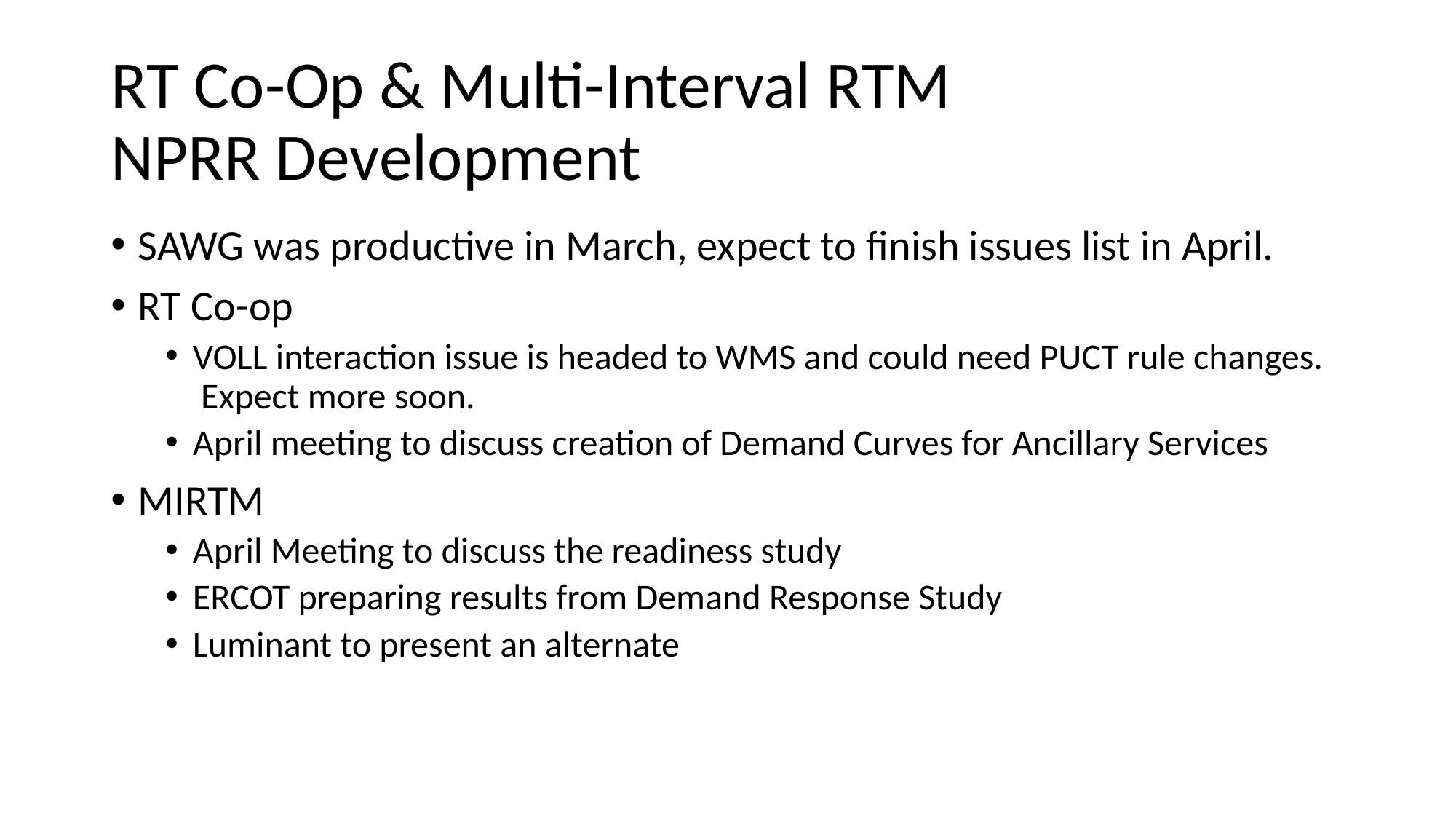

# RT Co-Op & Multi-Interval RTM NPRR Development
SAWG was productive in March, expect to finish issues list in April.
RT Co-op
VOLL interaction issue is headed to WMS and could need PUCT rule changes.    Expect more soon.
April meeting to discuss creation of Demand Curves for Ancillary Services
MIRTM
April Meeting to discuss the readiness study
ERCOT preparing results from Demand Response Study
Luminant to present an alternate